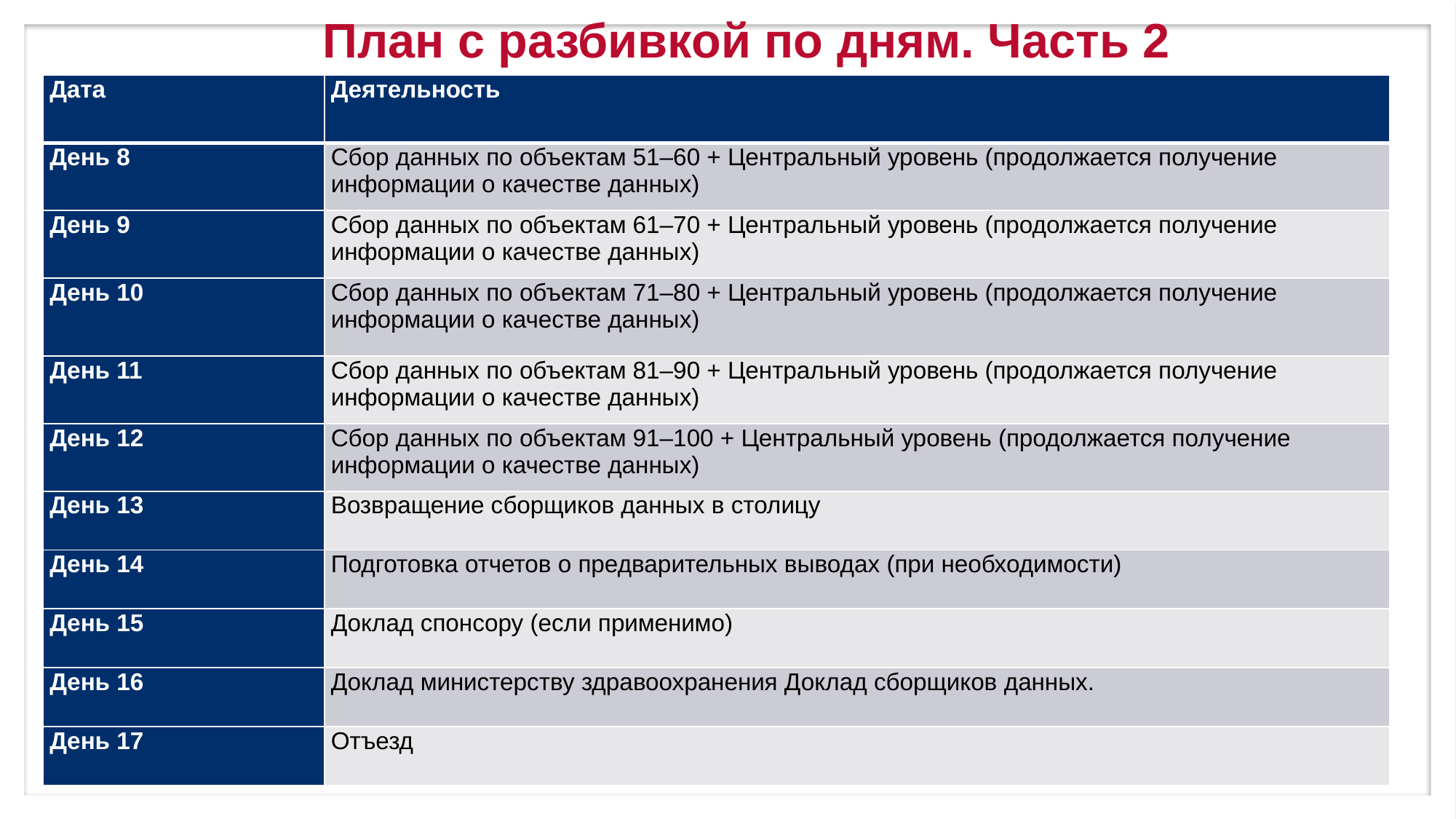

# План с разбивкой по дням. Часть 2
| Дата | Деятельность |
| --- | --- |
| День 8 | Сбор данных по объектам 51–60 + Центральный уровень (продолжается получение информации о качестве данных) |
| День 9 | Сбор данных по объектам 61–70 + Центральный уровень (продолжается получение информации о качестве данных) |
| День 10 | Сбор данных по объектам 71–80 + Центральный уровень (продолжается получение информации о качестве данных) |
| День 11 | Сбор данных по объектам 81–90 + Центральный уровень (продолжается получение информации о качестве данных) |
| День 12 | Сбор данных по объектам 91–100 + Центральный уровень (продолжается получение информации о качестве данных) |
| День 13 | Возвращение сборщиков данных в столицу |
| День 14 | Подготовка отчетов о предварительных выводах (при необходимости) |
| День 15 | Доклад спонсору (если применимо) |
| День 16 | Доклад министерству здравоохранения Доклад сборщиков данных. |
| День 17 | Отъезд |